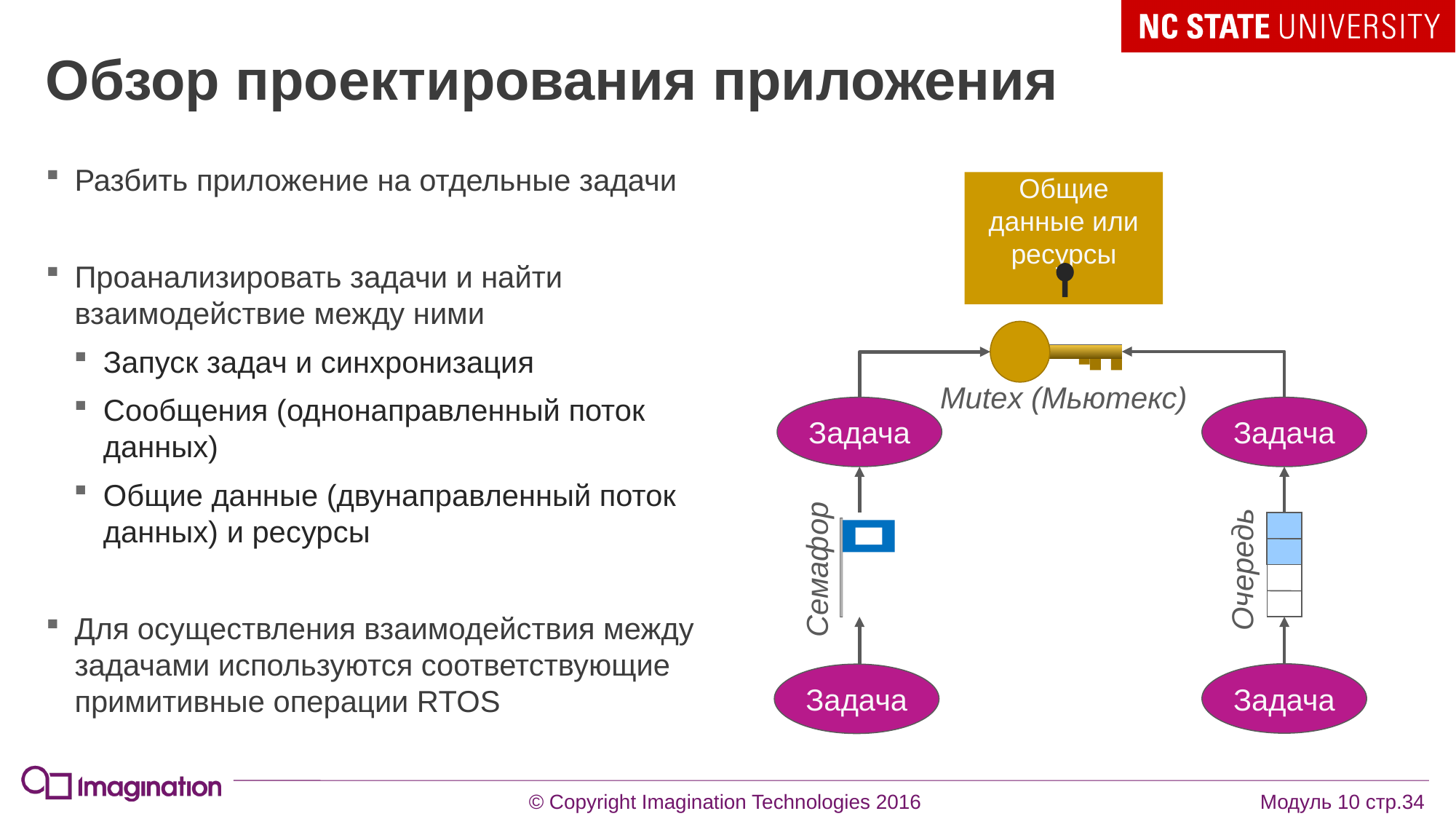

# Обзор проектирования приложения

Разбить приложение на отдельные задачи

Проанализировать задачи и найти взаимодействие между ними
Запуск задач и синхронизация
Сообщения (однонаправленный поток данных)
Общие данные (двунаправленный поток данных) и ресурсы

Для осуществления взаимодействия между задачами используются соответствующие примитивные операции RTOS
Общие данные или ресурсы

Mutex (Мьютекс)
Задача

Семафор
Задача
Задача

Очередь
Задача